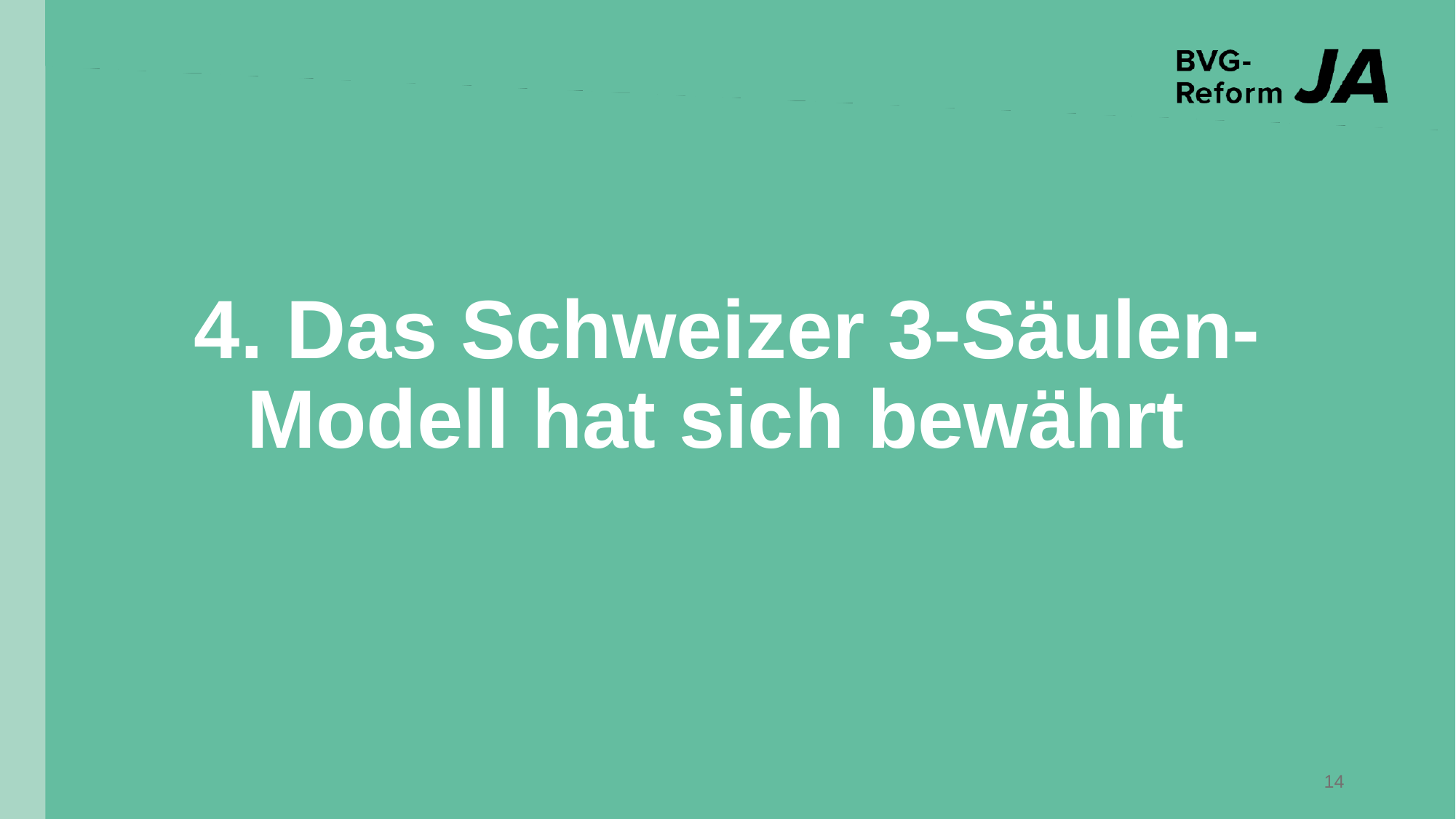

# 4. Das Schweizer 3-Säulen-Modell hat sich bewährt
14